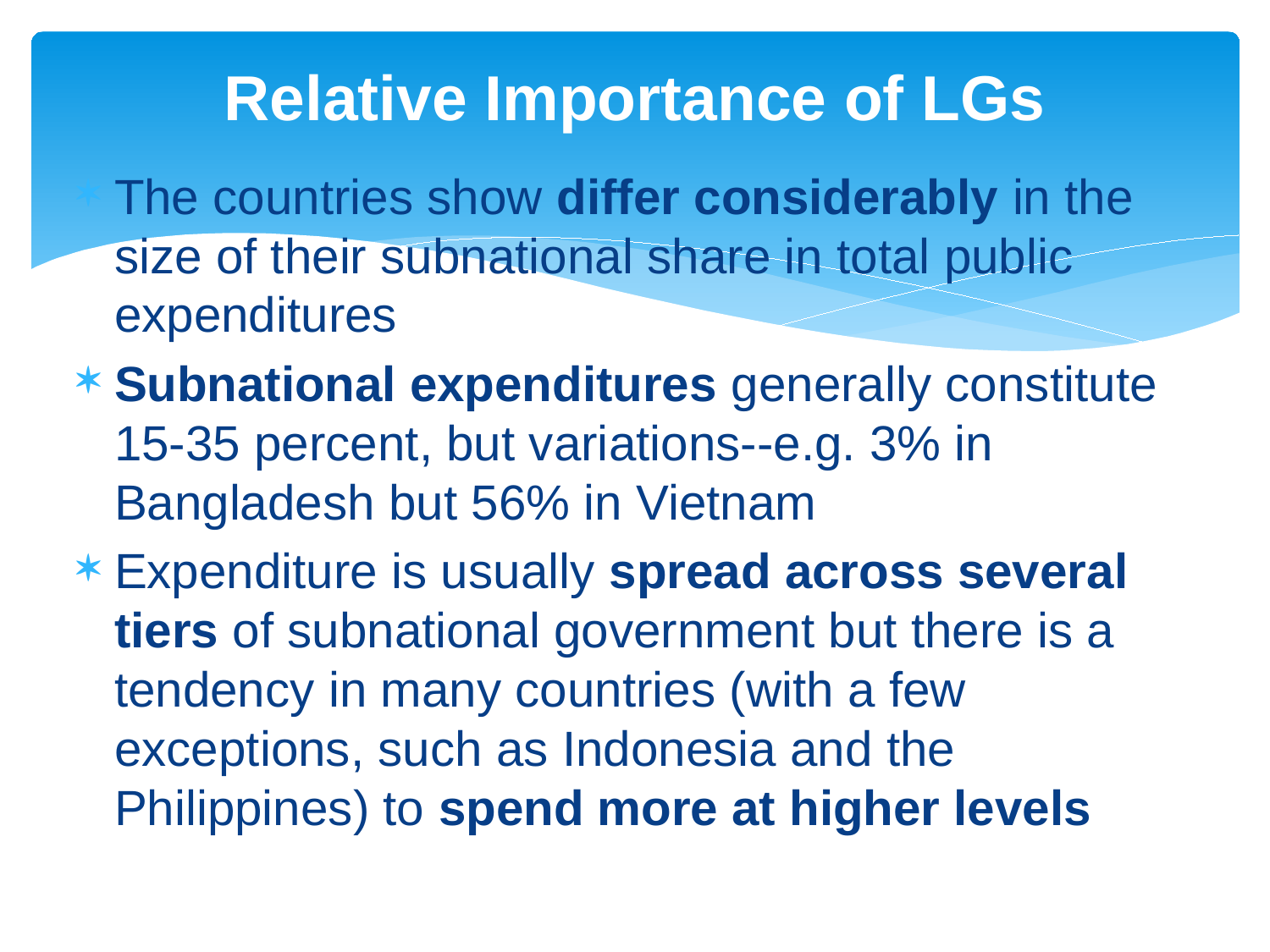

# Relative Importance of LGs
The countries show differ considerably in the size of their subnational share in total public expenditures
Subnational expenditures generally constitute 15-35 percent, but variations--e.g. 3% in Bangladesh but 56% in Vietnam
Expenditure is usually spread across several tiers of subnational government but there is a tendency in many countries (with a few exceptions, such as Indonesia and the Philippines) to spend more at higher levels